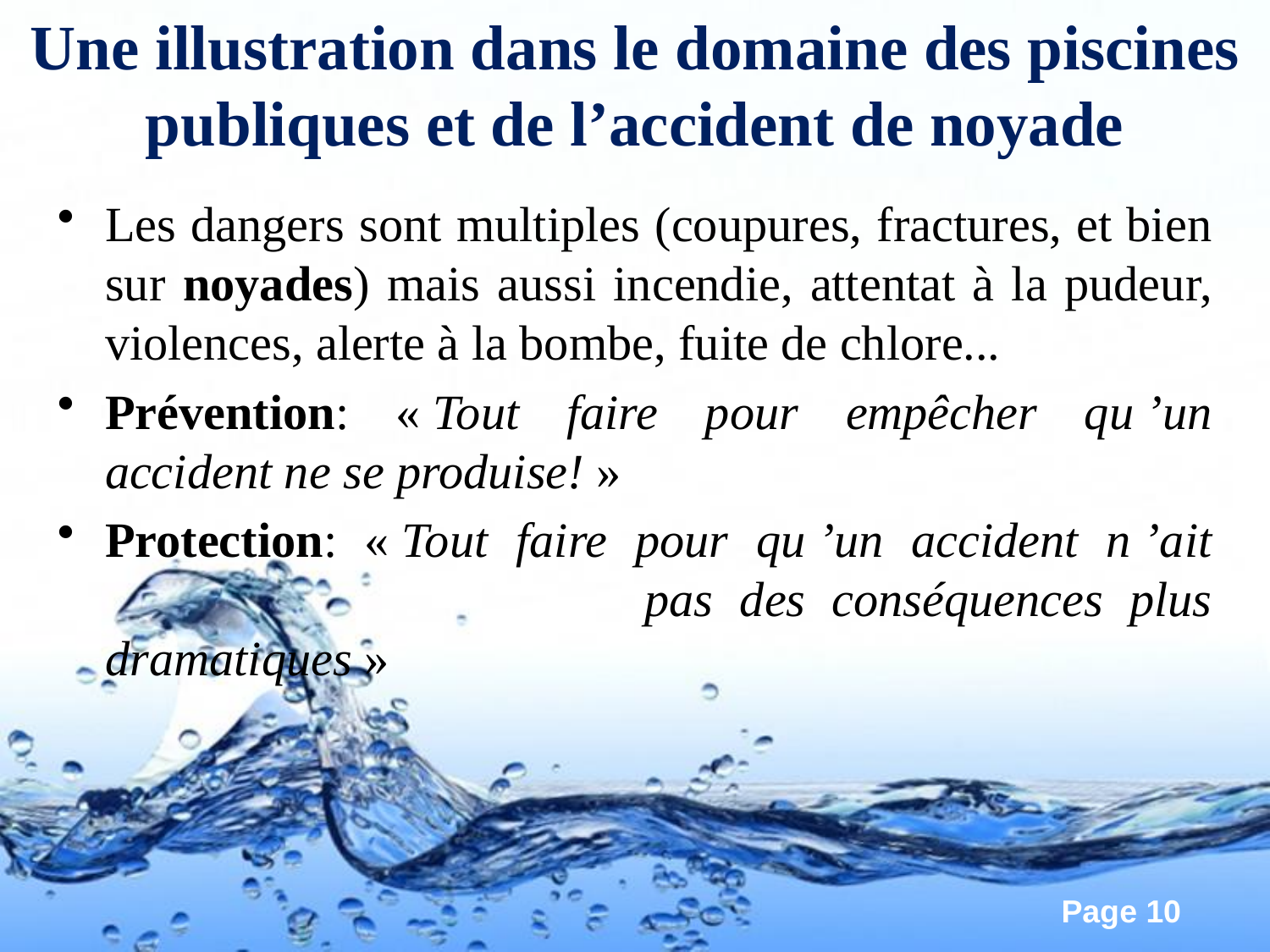

Une illustration dans le domaine des piscines publiques et de l’accident de noyade
Les dangers sont multiples (coupures, fractures, et bien sur noyades) mais aussi incendie, attentat à la pudeur, violences, alerte à la bombe, fuite de chlore...
Prévention: « Tout faire pour empêcher qu ’un accident ne se produise! »
Protection: « Tout faire pour qu ’un accident n ’ait 			      pas des conséquences plus dramatiques »